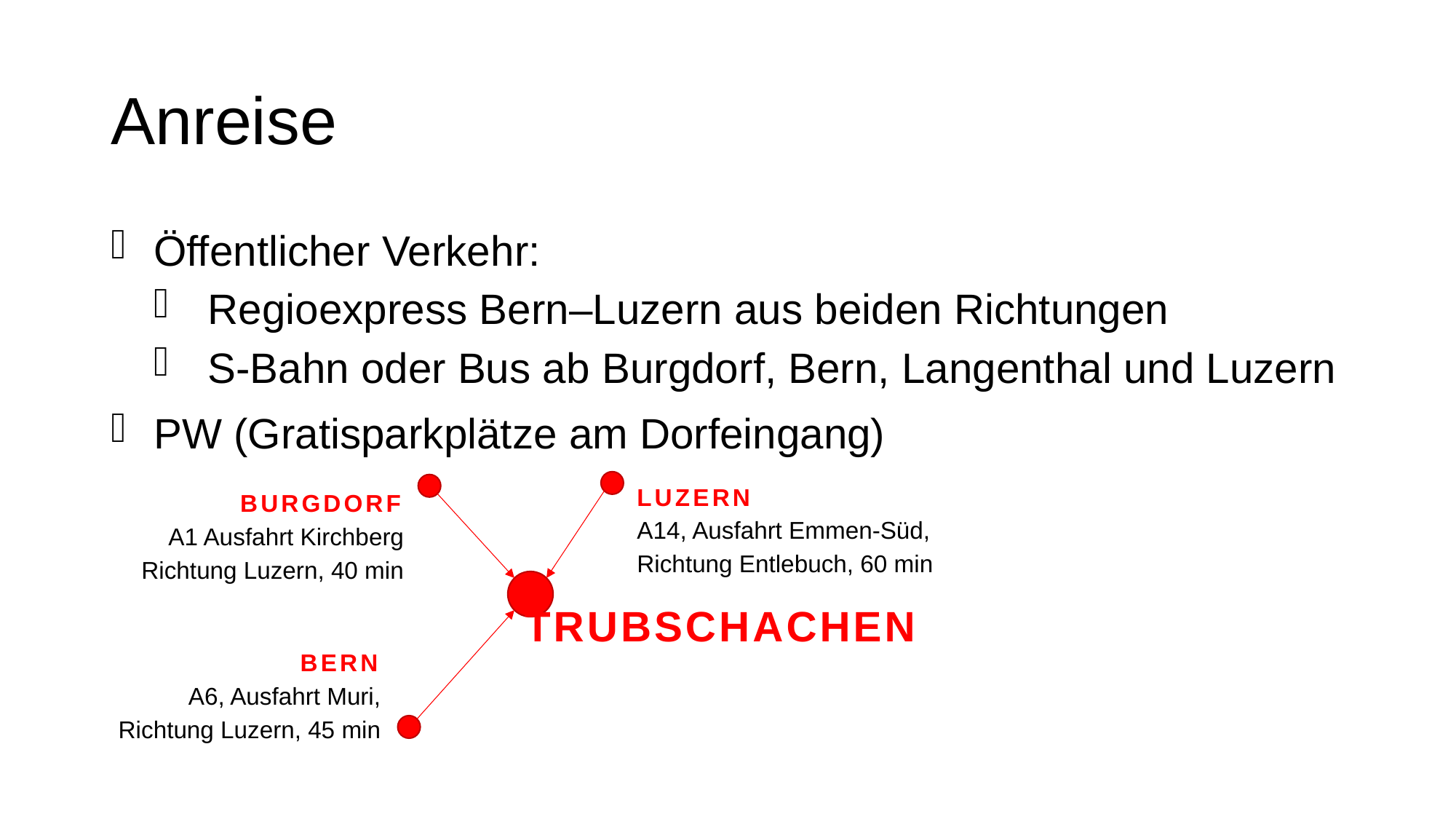

# Anreise
Öffentlicher Verkehr:
Regioexpress Bern–Luzern aus beiden Richtungen
S-Bahn oder Bus ab Burgdorf, Bern, Langenthal und Luzern
PW (Gratisparkplätze am Dorfeingang)

Luzern
A14, Ausfahrt Emmen-Süd,
Richtung Entlebuch, 60 min

Burgdorf
A1 Ausfahrt Kirchberg
Richtung Luzern, 40 min

Trubschachen
Bern
A6, Ausfahrt Muri,
Richtung Luzern, 45 min